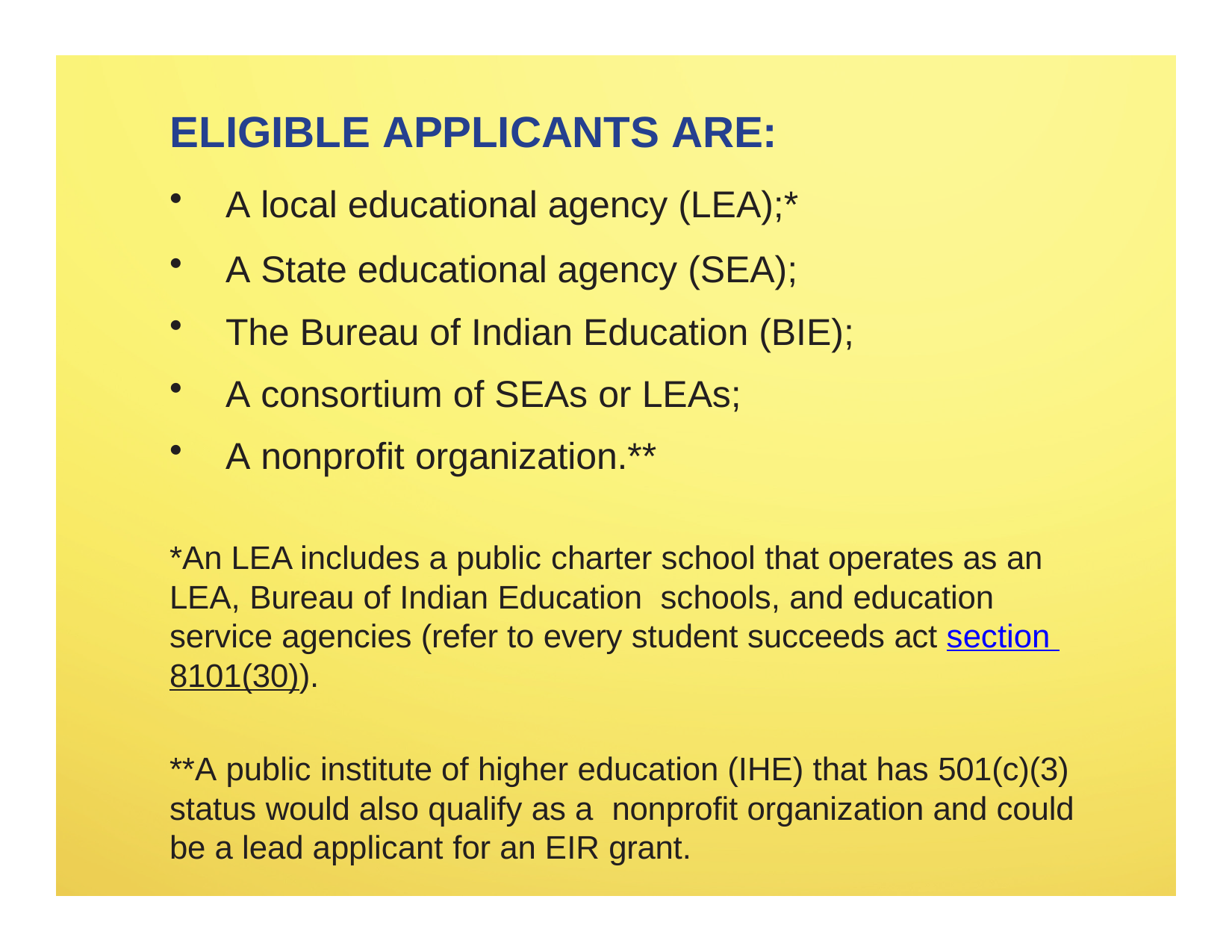

# ELIGIBLE APPLICANTS ARE:
A local educational agency (LEA);*
A State educational agency (SEA);
The Bureau of Indian Education (BIE);
A consortium of SEAs or LEAs;
A nonprofit organization.**
*An LEA includes a public charter school that operates as an LEA, Bureau of Indian Education  schools, and education service agencies (refer to every student succeeds act section 8101(30)).

**A public institute of higher education (IHE) that has 501(c)(3) status would also qualify as a  nonprofit organization and could be a lead applicant for an EIR grant.